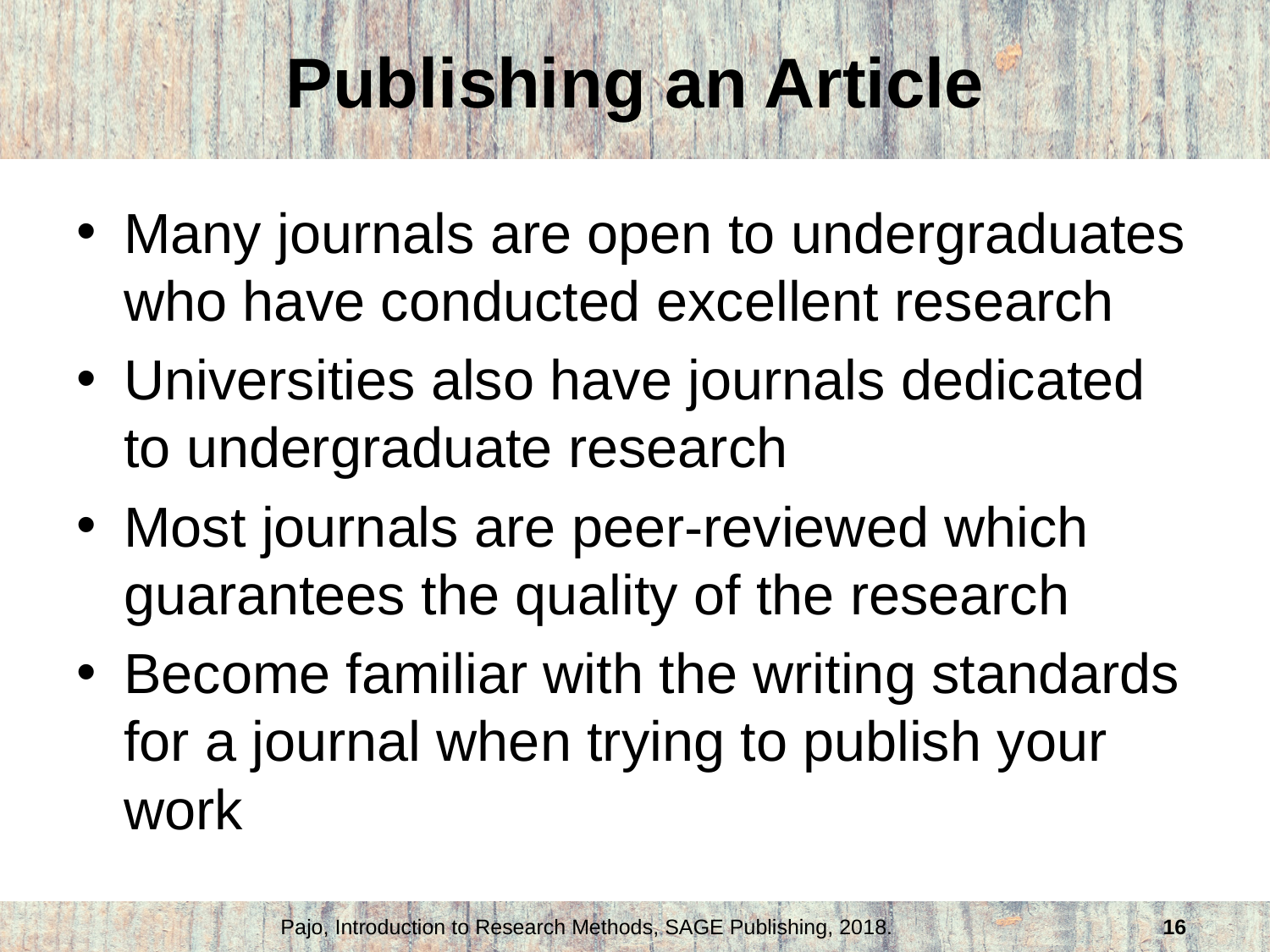

# Publishing an Article
Many journals are open to undergraduates who have conducted excellent research
Universities also have journals dedicated to undergraduate research
Most journals are peer-reviewed which guarantees the quality of the research
Become familiar with the writing standards for a journal when trying to publish your work
Pajo, Introduction to Research Methods, SAGE Publishing, 2018.
16